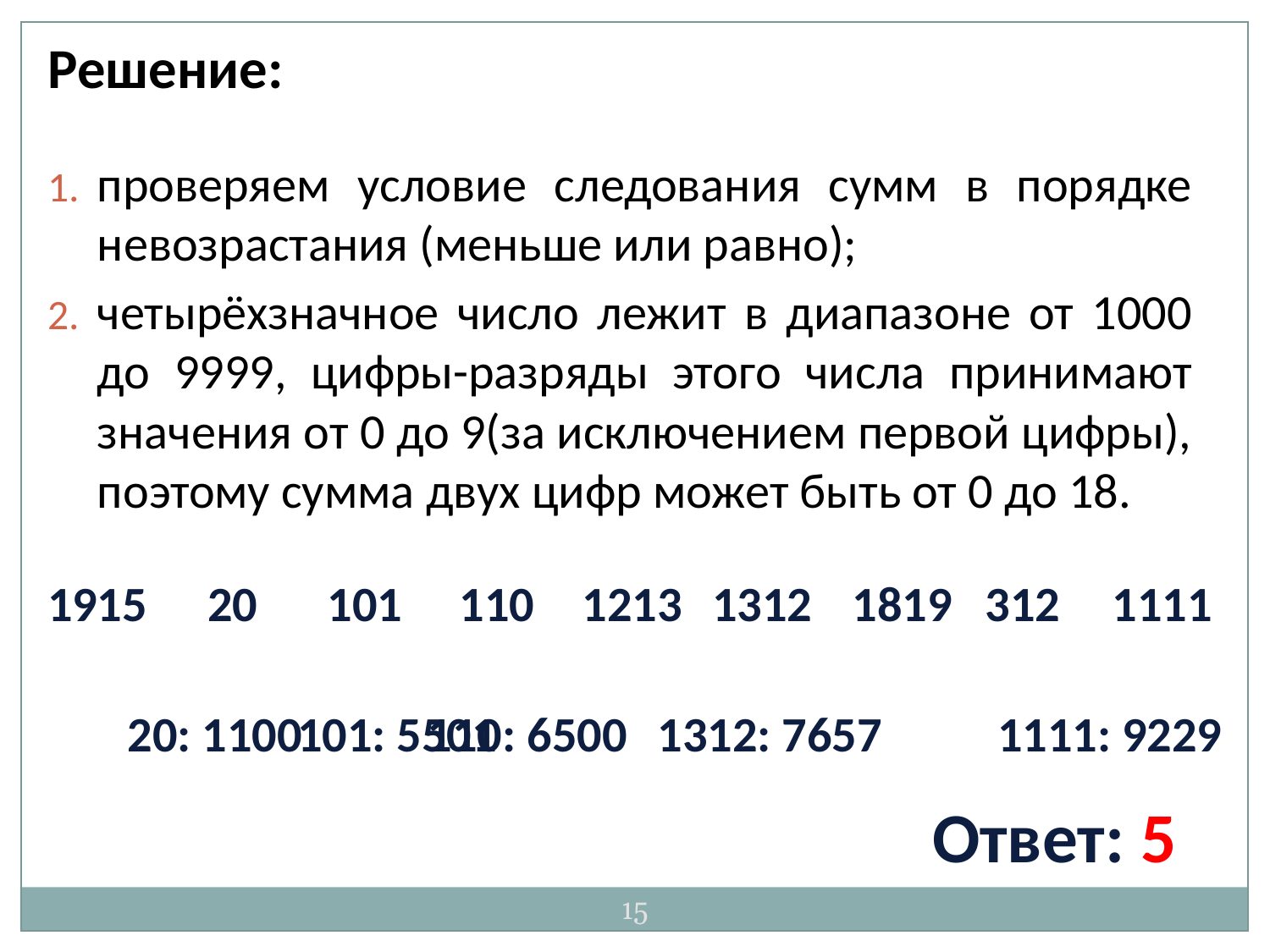

Решение:
проверяем условие следования сумм в порядке невозрастания (меньше или равно);
четырёхзначное число лежит в диапазоне от 1000 до 9999, цифры-разряды этого числа принимают значения от 0 до 9(за исключением первой цифры), поэтому сумма двух цифр может быть от 0 до 18.
1915
|  |  |  |  |  |  |  |  |  |
| --- | --- | --- | --- | --- | --- | --- | --- | --- |
20
101
110
1213
1312
1819
312
1111
20: 1100
101: 5501
110: 6500
1312: 7657
1111: 9229
Ответ: 5
15